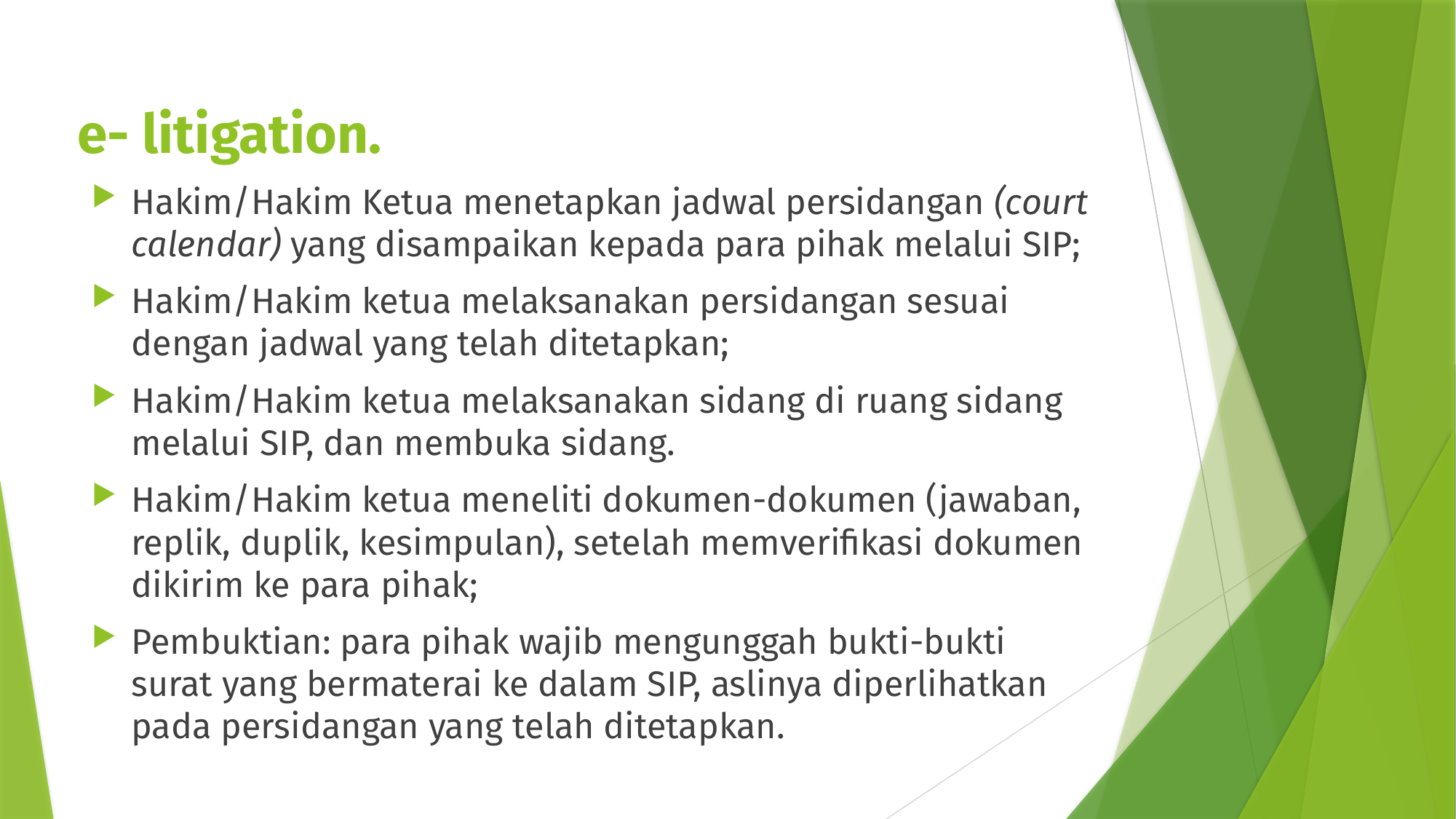

# e- litigation.
Hakim/Hakim Ketua menetapkan jadwal persidangan (court calendar) yang disampaikan kepada para pihak melalui SIP;
Hakim/Hakim ketua melaksanakan persidangan sesuai dengan jadwal yang telah ditetapkan;
Hakim/Hakim ketua melaksanakan sidang di ruang sidang melalui SIP, dan membuka sidang.
Hakim/Hakim ketua meneliti dokumen-dokumen (jawaban, replik, duplik, kesimpulan), setelah memverifikasi dokumen dikirim ke para pihak;
Pembuktian: para pihak wajib mengunggah bukti-bukti surat yang bermaterai ke dalam SIP, aslinya diperlihatkan pada persidangan yang telah ditetapkan.